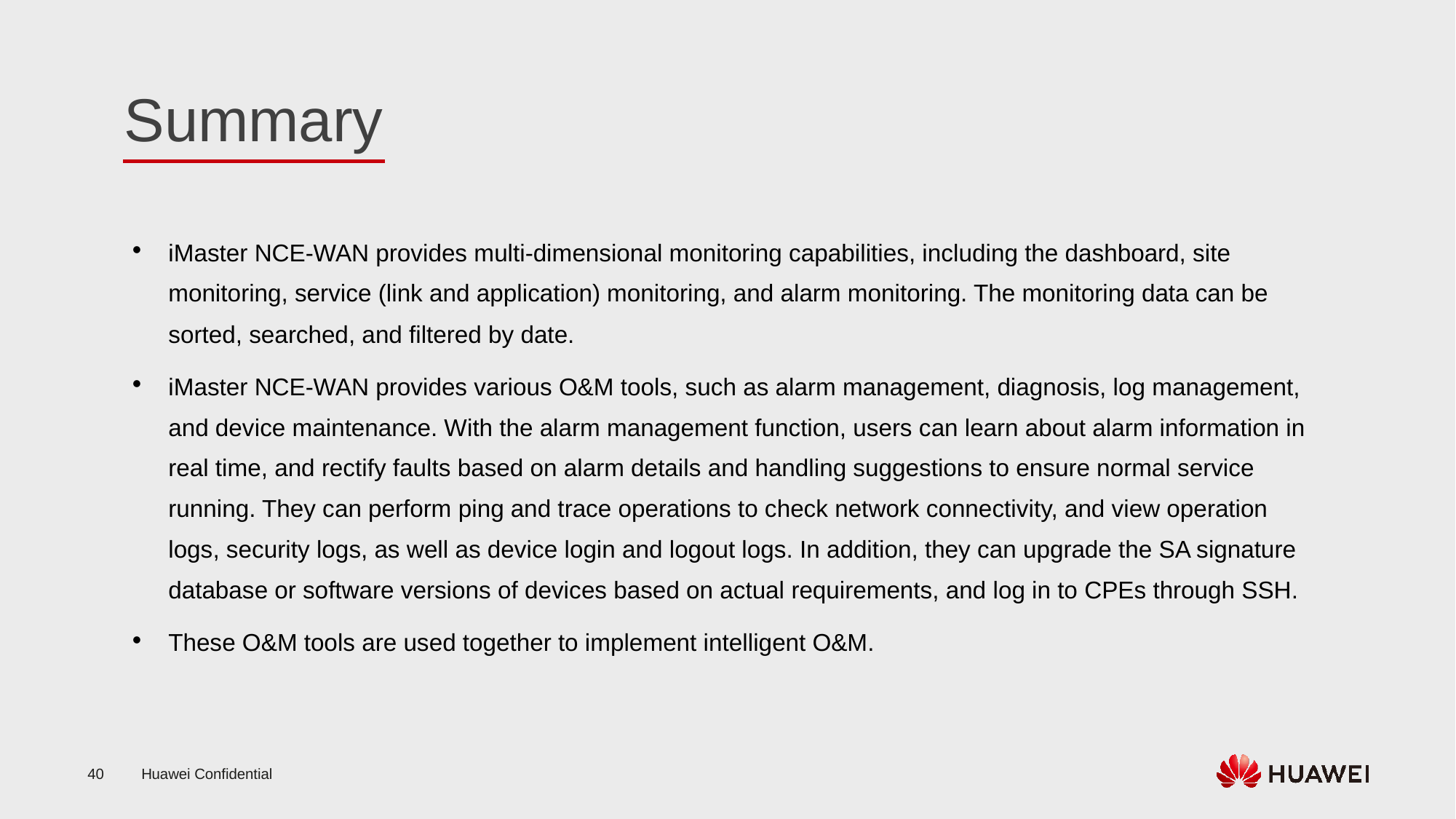

iMaster NCE-WAN provides multi-dimensional monitoring capabilities, including the dashboard, site monitoring, service (link and application) monitoring, and alarm monitoring. The monitoring data can be sorted, searched, and filtered by date.
iMaster NCE-WAN provides various O&M tools, such as alarm management, diagnosis, log management, and device maintenance. With the alarm management function, users can learn about alarm information in real time, and rectify faults based on alarm details and handling suggestions to ensure normal service running. They can perform ping and trace operations to check network connectivity, and view operation logs, security logs, as well as device login and logout logs. In addition, they can upgrade the SA signature database or software versions of devices based on actual requirements, and log in to CPEs through SSH.
These O&M tools are used together to implement intelligent O&M.